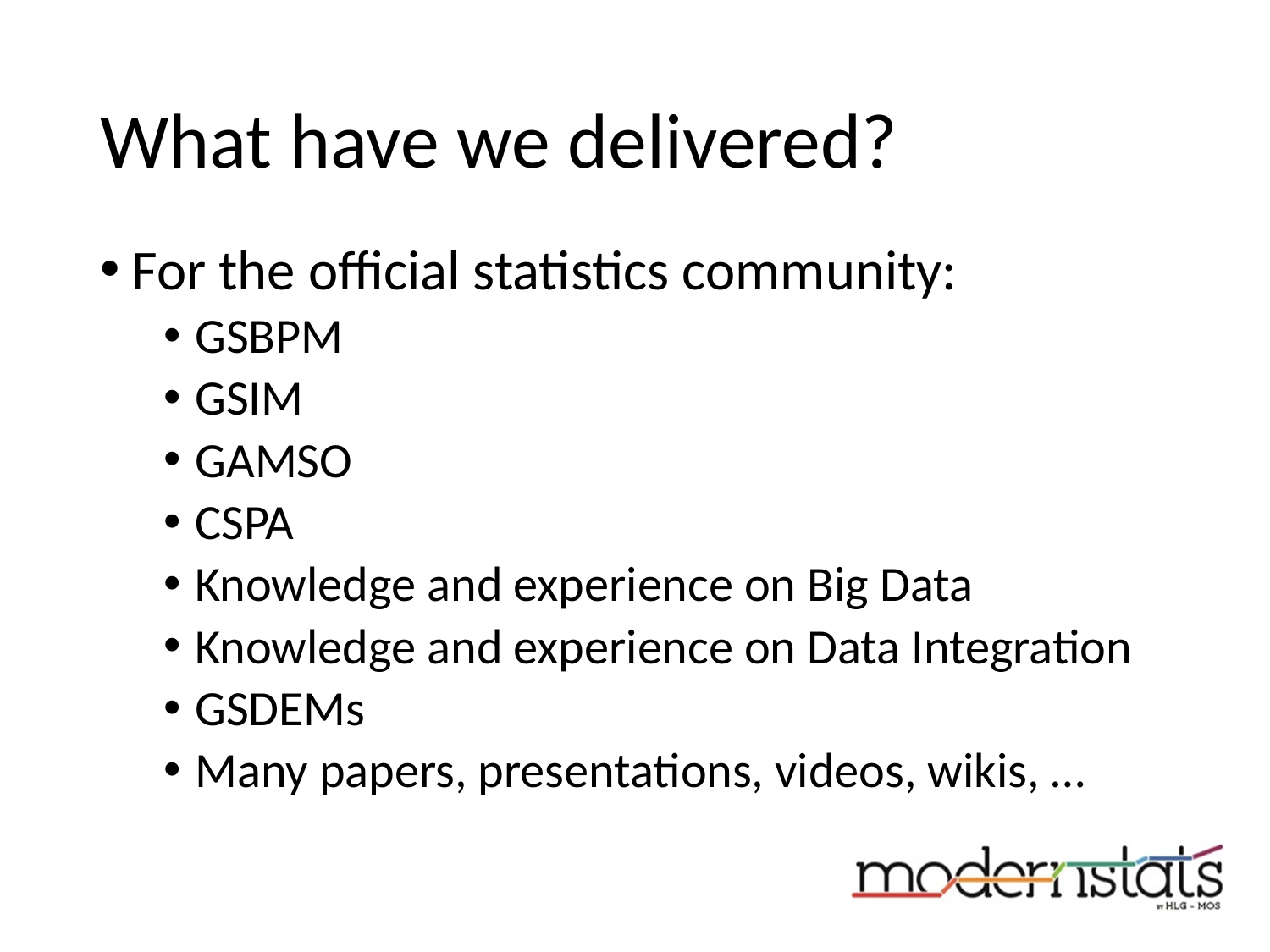

# What have we delivered?
For the official statistics community:
GSBPM
GSIM
GAMSO
CSPA
Knowledge and experience on Big Data
Knowledge and experience on Data Integration
GSDEMs
Many papers, presentations, videos, wikis, …